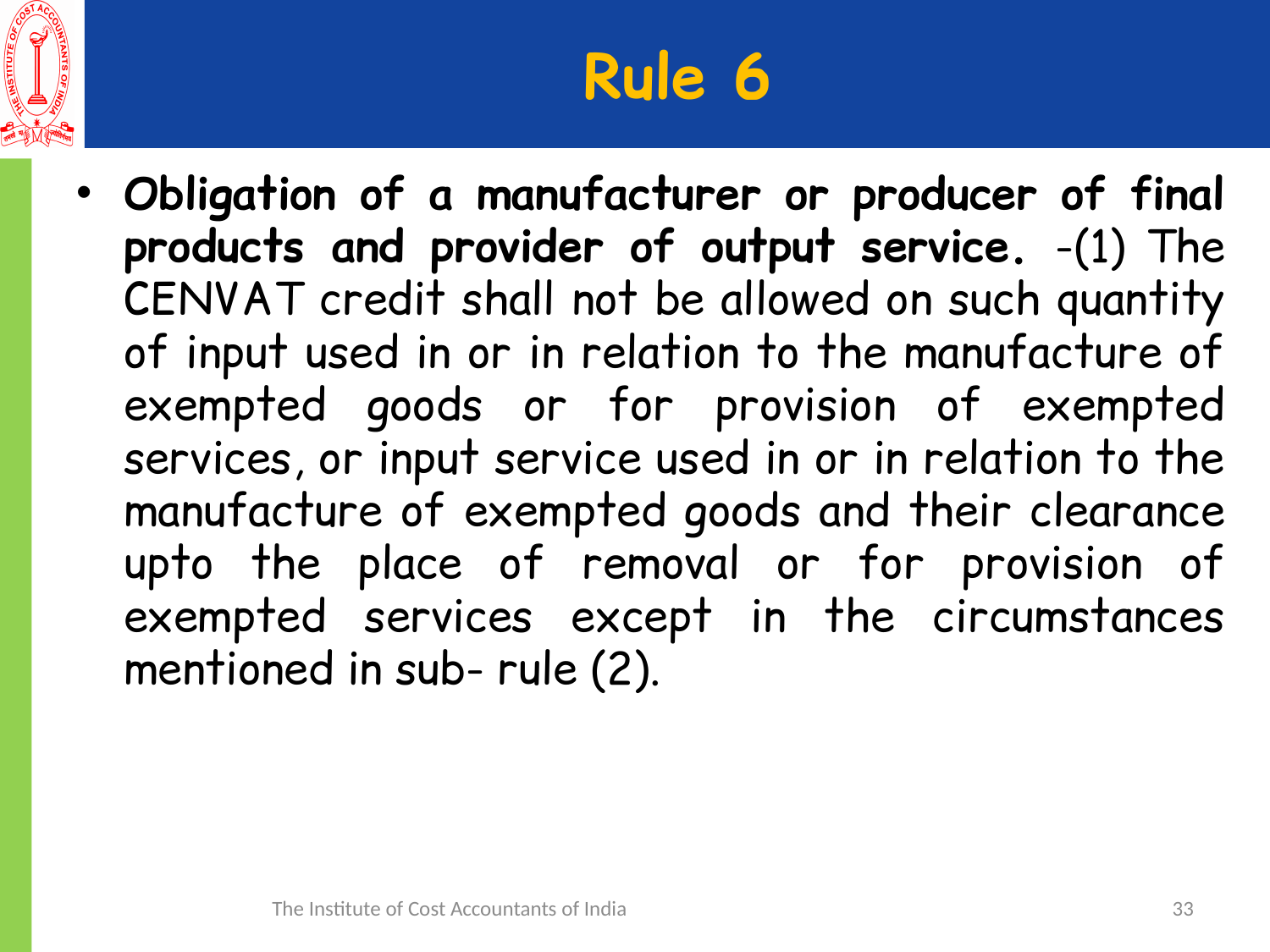

# Rule 6
Obligation of a manufacturer or producer of final products and provider of output service. -(1) The CENVAT credit shall not be allowed on such quantity of input used in or in relation to the manufacture of exempted goods or for provision of exempted services, or input service used in or in relation to the manufacture of exempted goods and their clearance upto the place of removal or for provision of exempted services except in the circumstances mentioned in sub- rule (2).

The Institute of Cost Accountants of India
33